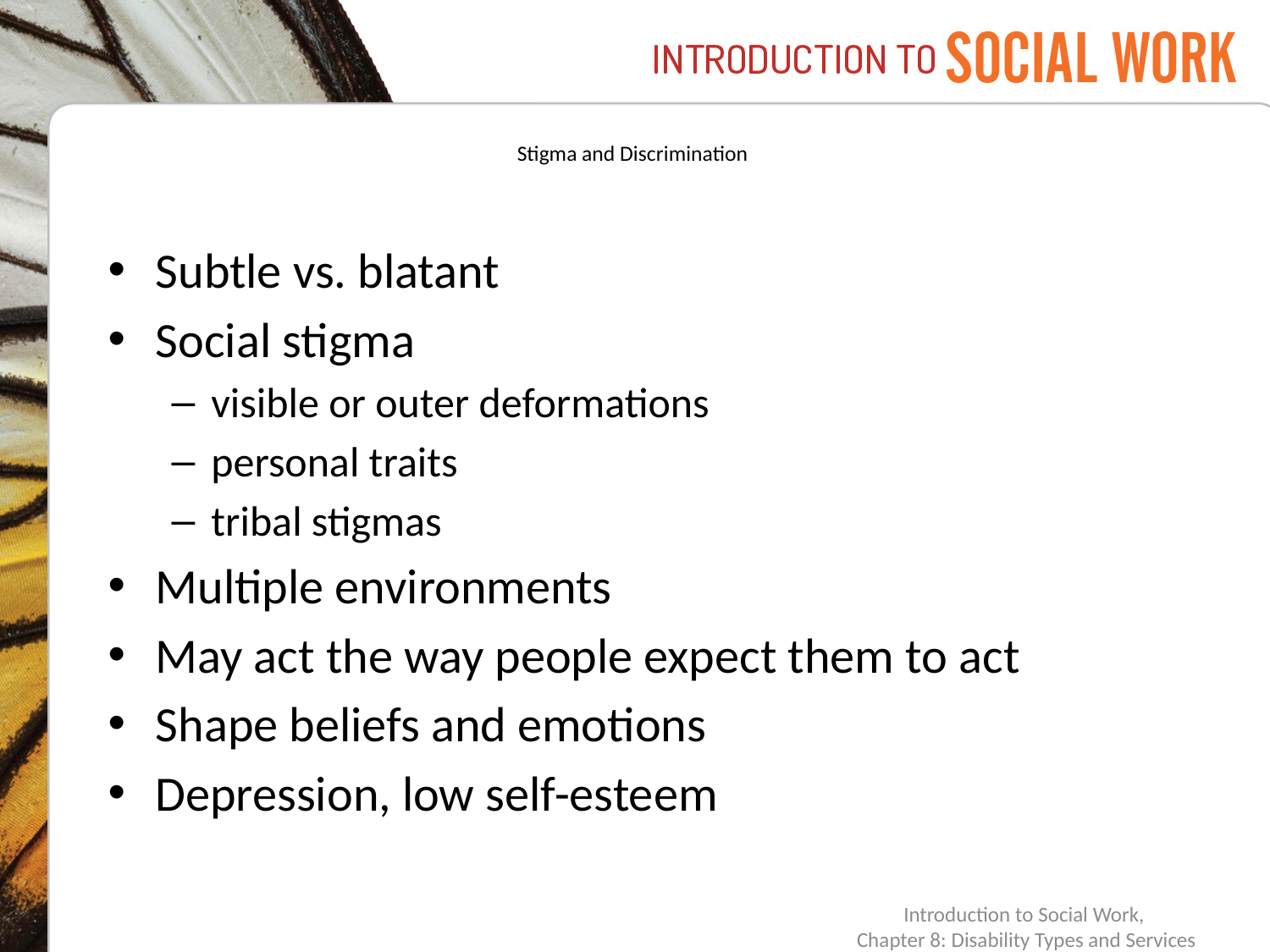

# Stigma and Discrimination
Subtle vs. blatant
Social stigma
visible or outer deformations
personal traits
tribal stigmas
Multiple environments
May act the way people expect them to act
Shape beliefs and emotions
Depression, low self-esteem

Introduction to Social Work,
Chapter 8: Disability Types and Services